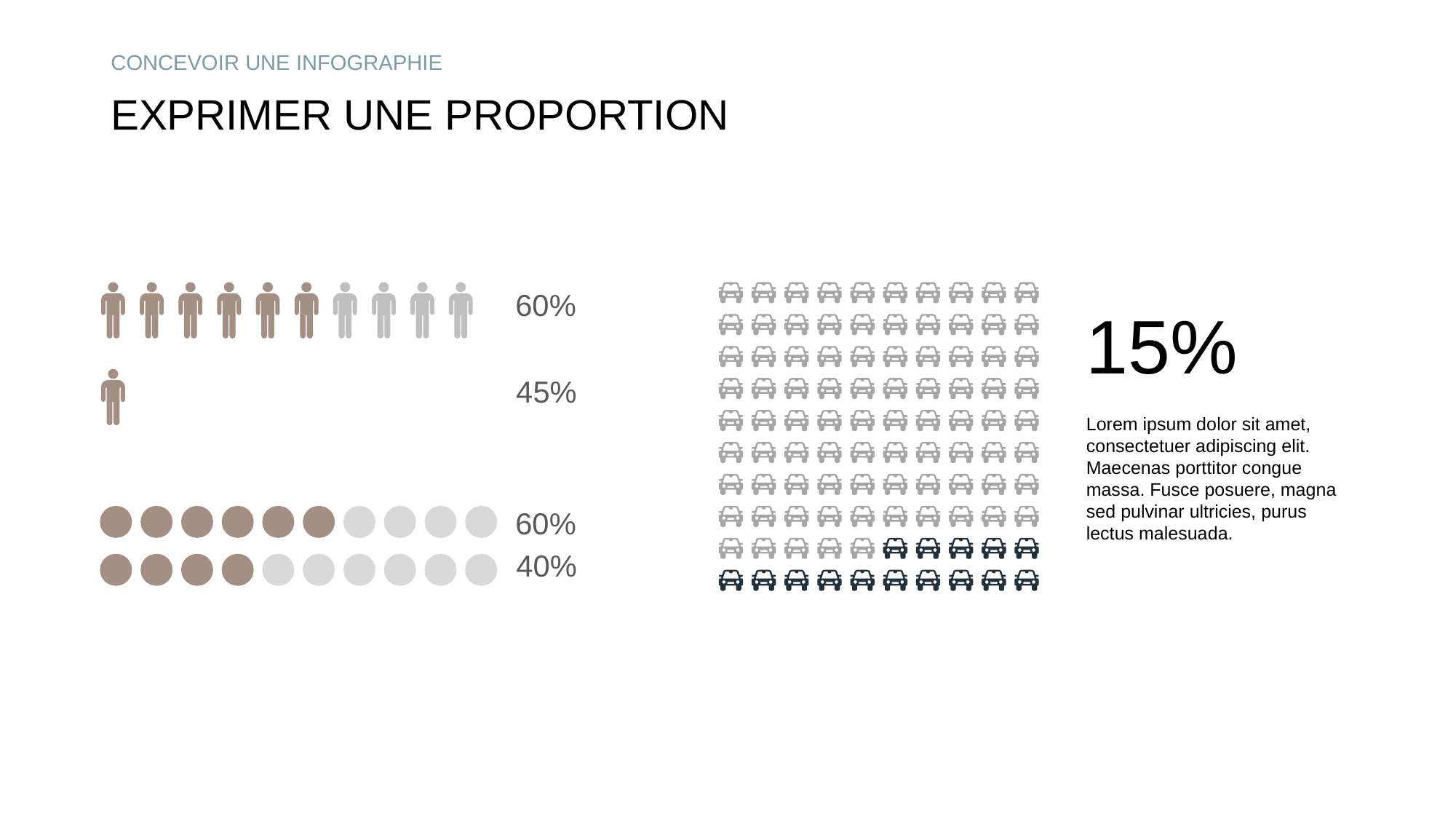

Concevoir une infographie
# Exprimer une proportion
60%

15%
45%

Lorem ipsum dolor sit amet, consectetuer adipiscing elit. Maecenas porttitor congue massa. Fusce posuere, magna sed pulvinar ultricies, purus lectus malesuada.
60%

40%